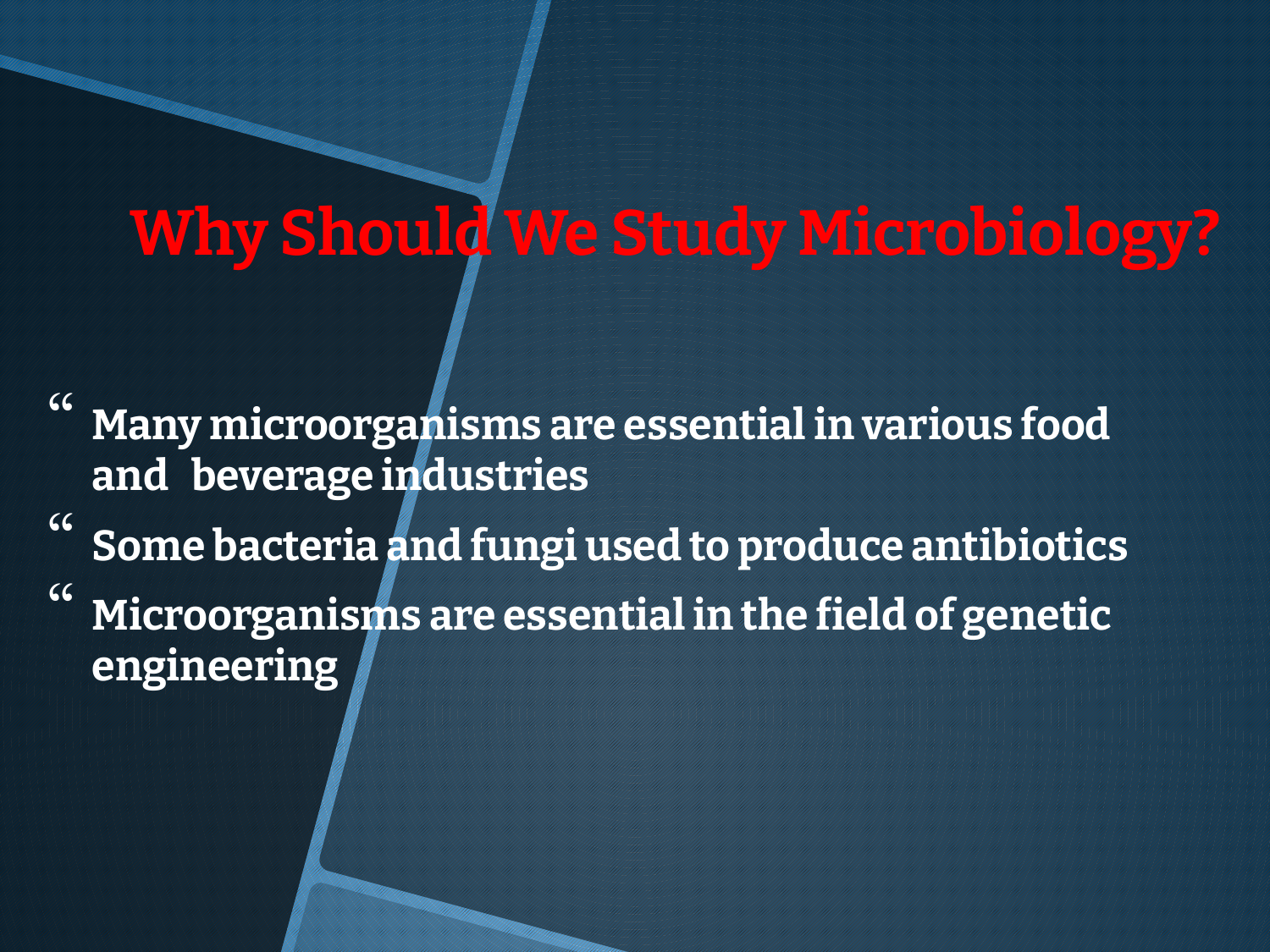

# Why Should We Study Microbiology?
Many microorganisms are essential in various food and   beverage industries
Some bacteria and fungi used to produce antibiotics
Microorganisms are essential in the field of genetic engineering